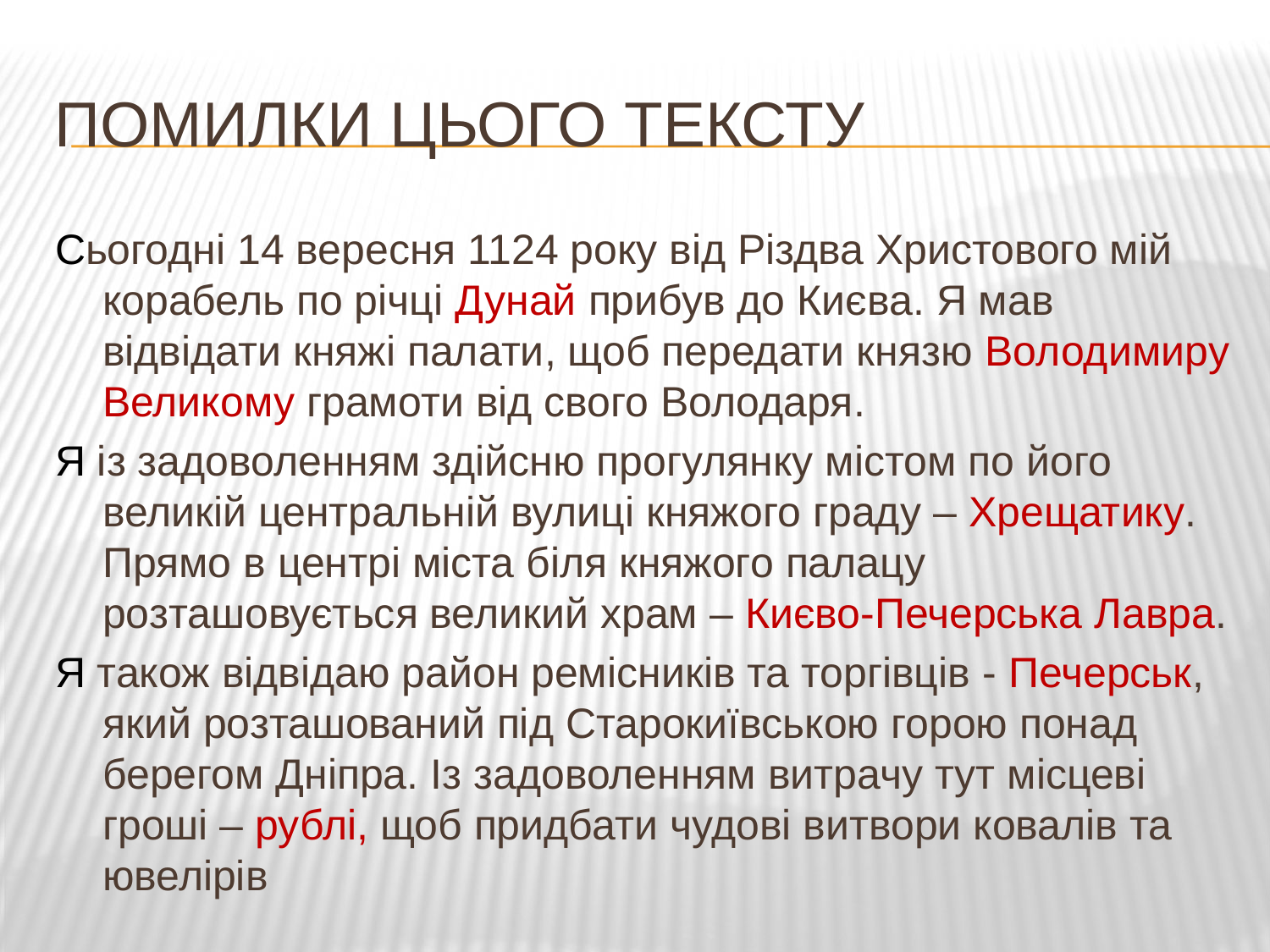

# Помилки цього тексту
Сьогодні 14 вересня 1124 року від Різдва Христового мій корабель по річці Дунай прибув до Києва. Я мав відвідати княжі палати, щоб передати князю Володимиру Великому грамоти від свого Володаря.
Я із задоволенням здійсню прогулянку містом по його великій центральній вулиці княжого граду – Хрещатику. Прямо в центрі міста біля княжого палацу розташовується великий храм – Києво-Печерська Лавра.
Я також відвідаю район ремісників та торгівців - Печерськ, який розташований під Старокиївською горою понад берегом Дніпра. Із задоволенням витрачу тут місцеві гроші – рублі, щоб придбати чудові витвори ковалів та ювелірів